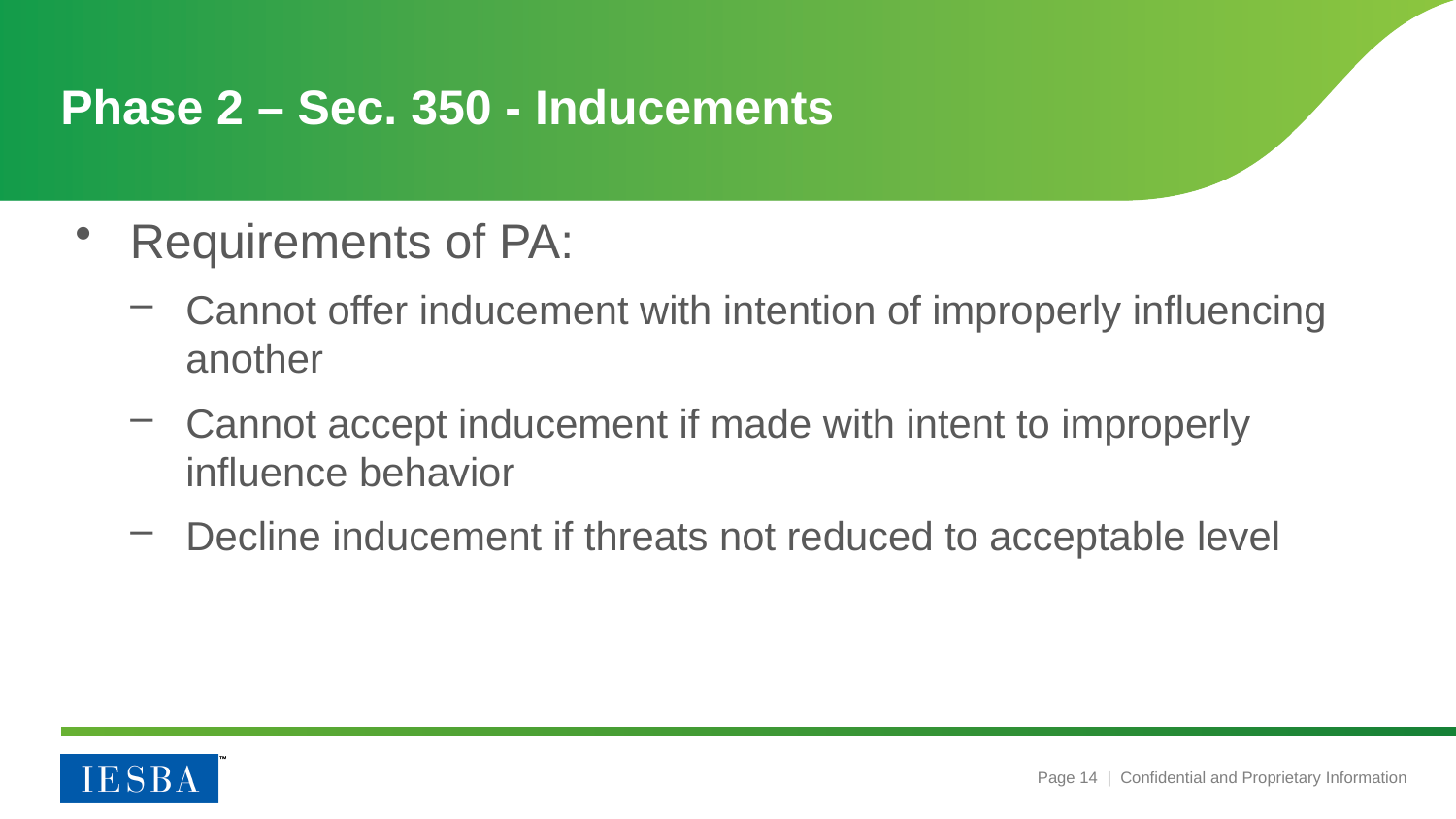

# Phase 2 – Sec. 350 - Inducements
Requirements of PA:
Cannot offer inducement with intention of improperly influencing another
Cannot accept inducement if made with intent to improperly influence behavior
Decline inducement if threats not reduced to acceptable level